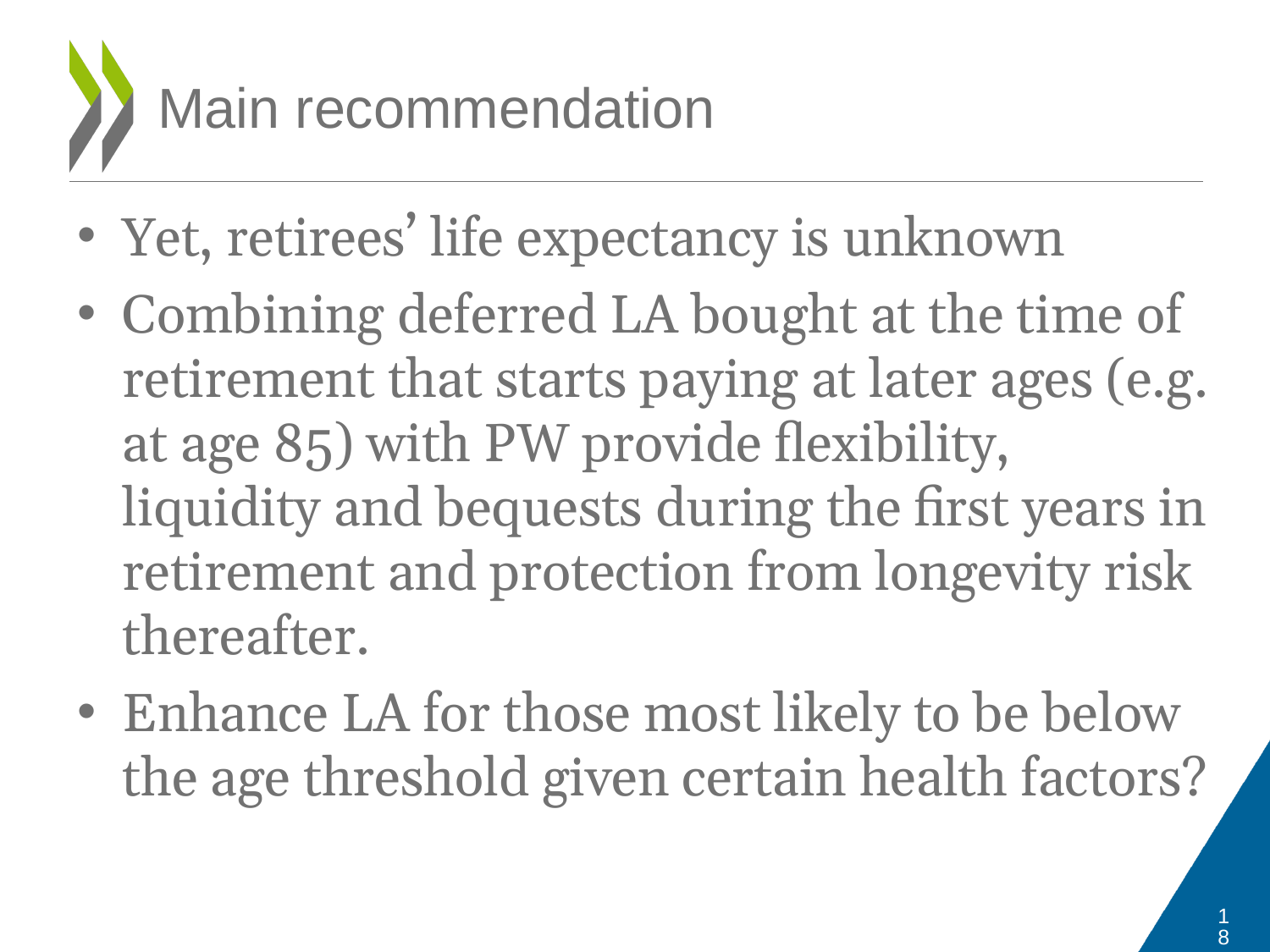

# Main recommendation
Yet, retirees’ life expectancy is unknown
Combining deferred LA bought at the time of retirement that starts paying at later ages (e.g. at age 85) with PW provide flexibility, liquidity and bequests during the first years in retirement and protection from longevity risk thereafter.
Enhance LA for those most likely to be below the age threshold given certain health factors?
18